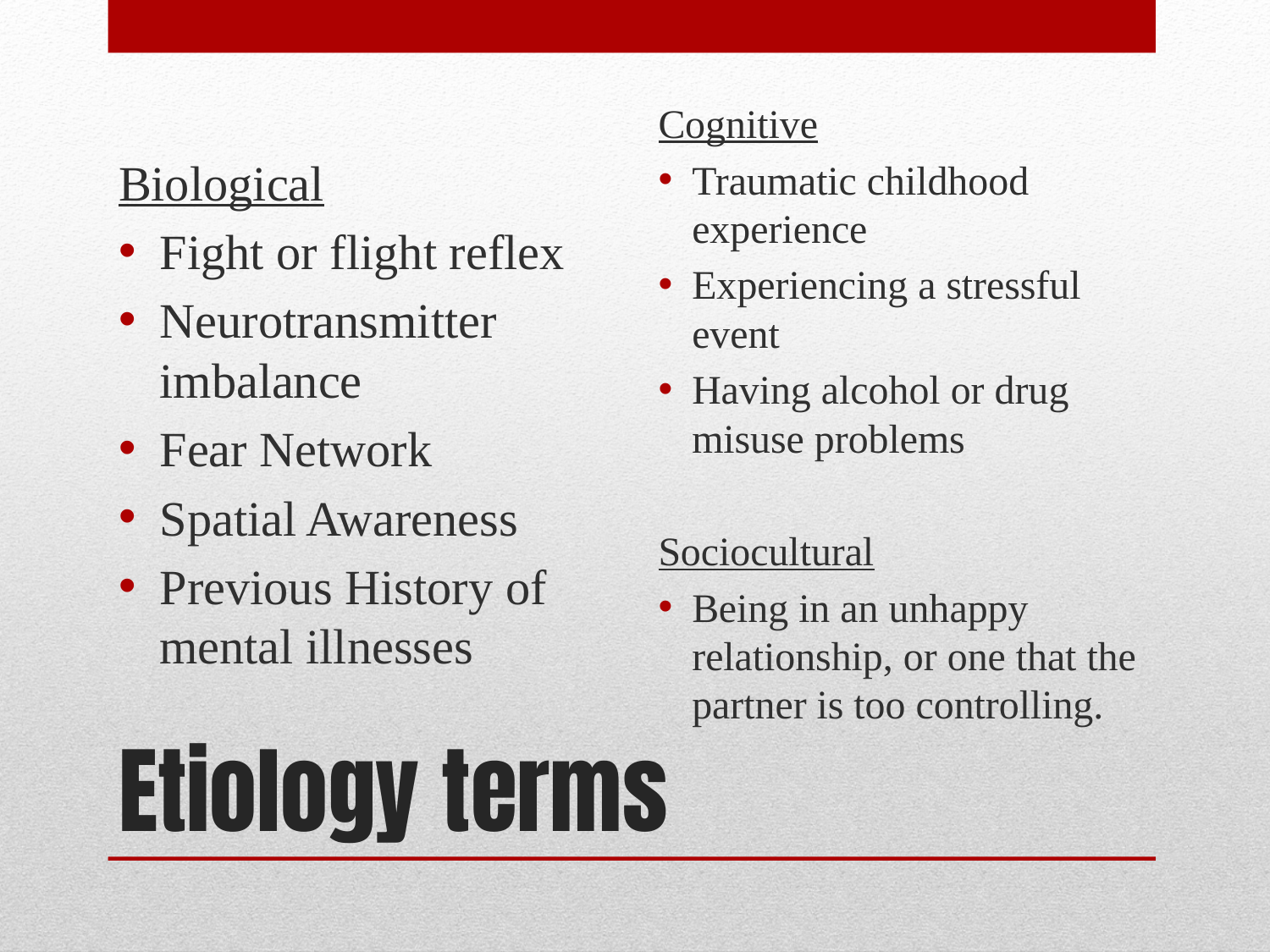

Cognitive
Traumatic childhood experience
Experiencing a stressful event
Having alcohol or drug misuse problems

Sociocultural
Being in an unhappy relationship, or one that the partner is too controlling.
Biological
Fight or flight reflex
Neurotransmitter imbalance
Fear Network
Spatial Awareness
Previous History of mental illnesses
# Etiology terms